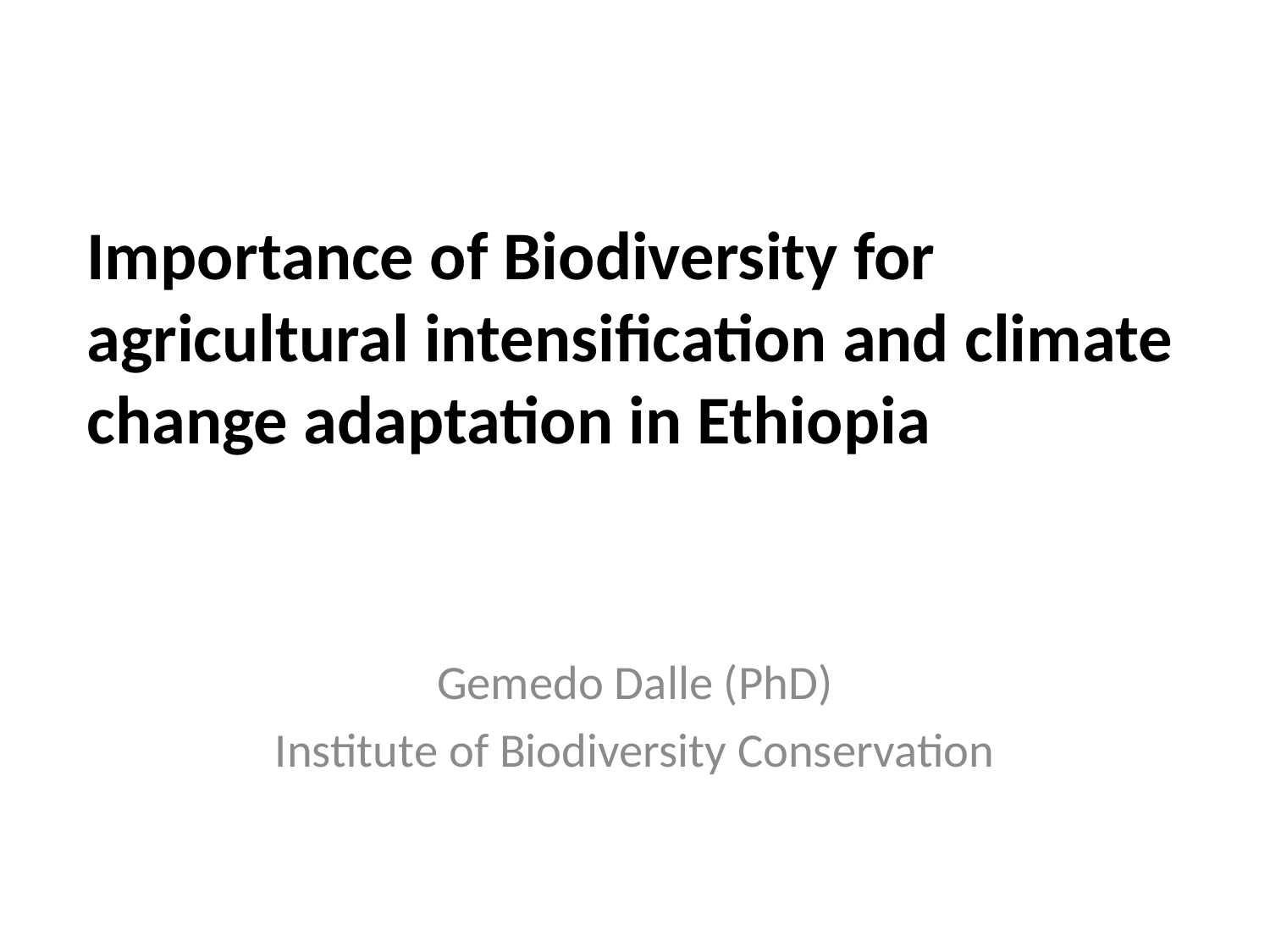

# Importance of Biodiversity for agricultural intensification and climate change adaptation in Ethiopia
Gemedo Dalle (PhD)
Institute of Biodiversity Conservation